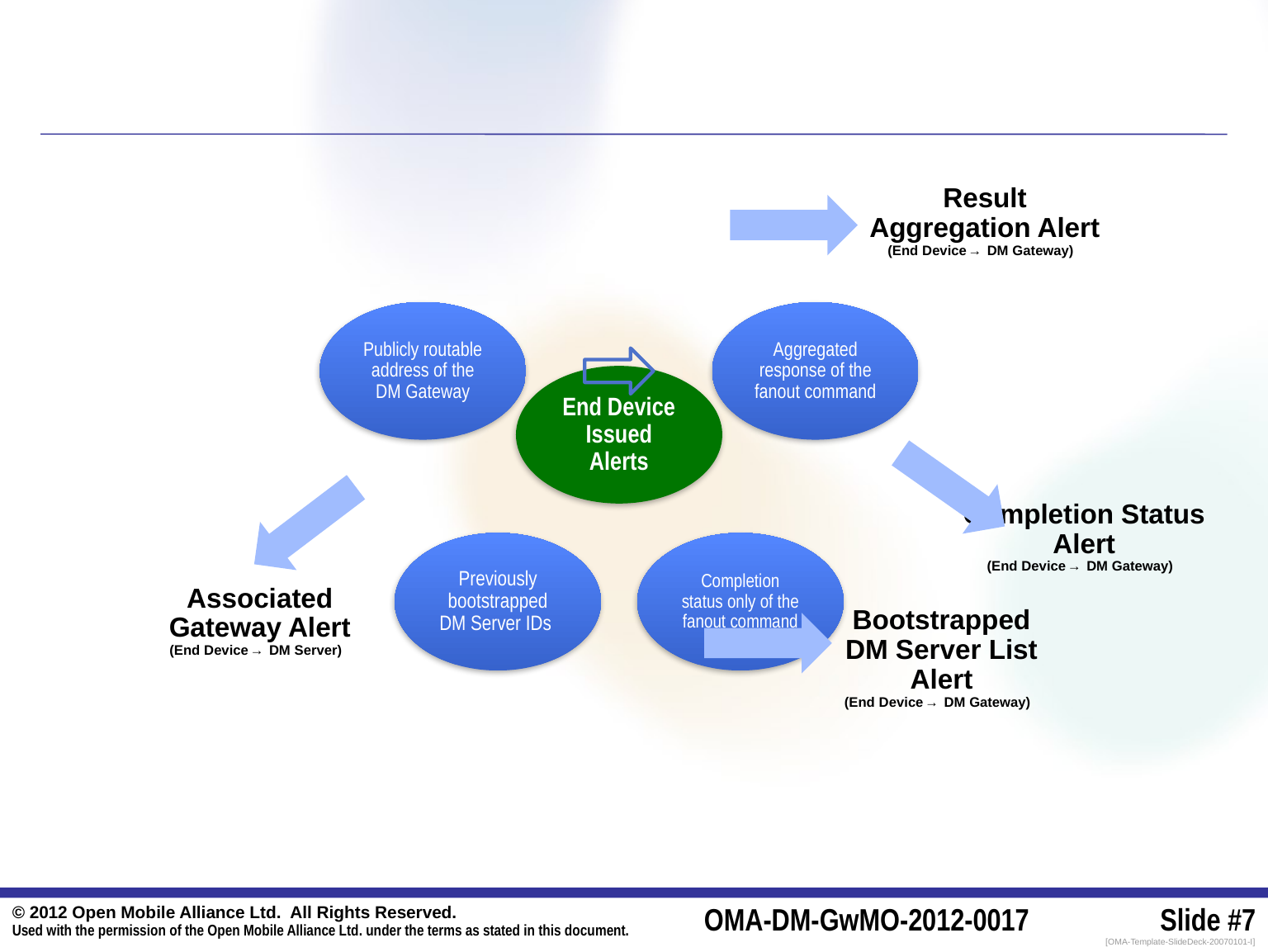

End Device Issued Alerts
Previously bootstrapped DM Server IDs
Publicly routable address of the DM Gateway
Aggregated response of the fanout command
Completion status only of the fanout command
Result Aggregation Alert
(End Device → DM Gateway)

Completion Status Alert
(End Device → DM Gateway)

Associated Gateway Alert
(End Device → DM Server)
Bootstrapped DM Server List Alert
(End Device → DM Gateway)